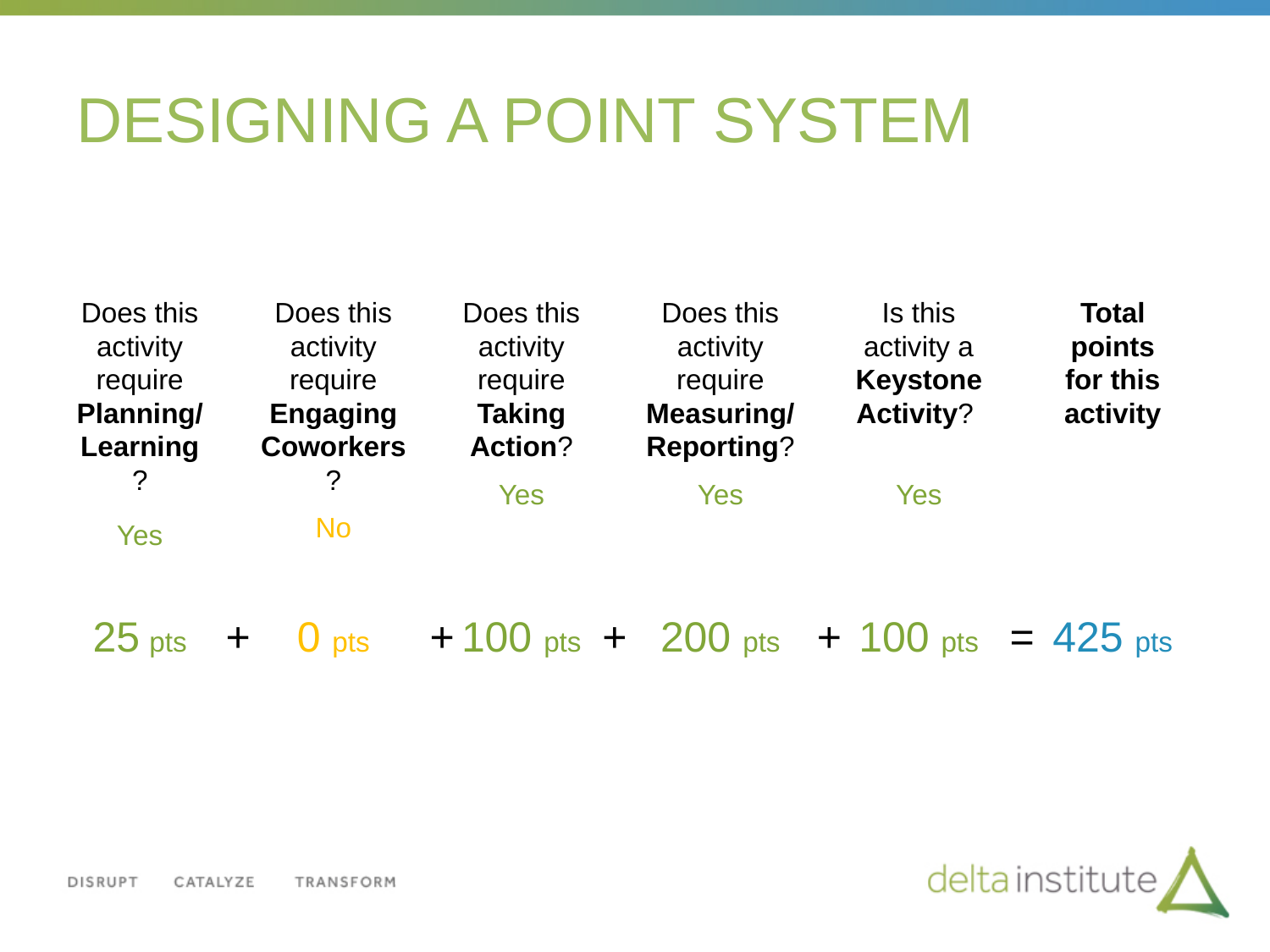

# DESIGNING A POINT SYSTEM
| Does this activity require Planning/ Learning? Yes |  | Does this activity require Engaging Coworkers? No |  | Does this activity require Taking Action? Yes |  | Does this activity require Measuring/ Reporting? Yes |  | Is this activity a Keystone Activity?   Yes |  | Total points for this activity |
| --- | --- | --- | --- | --- | --- | --- | --- | --- | --- | --- |
| 25 pts | + | 0 pts | + | 100 pts | + | 200 pts | + | 100 pts | = | 425 pts |